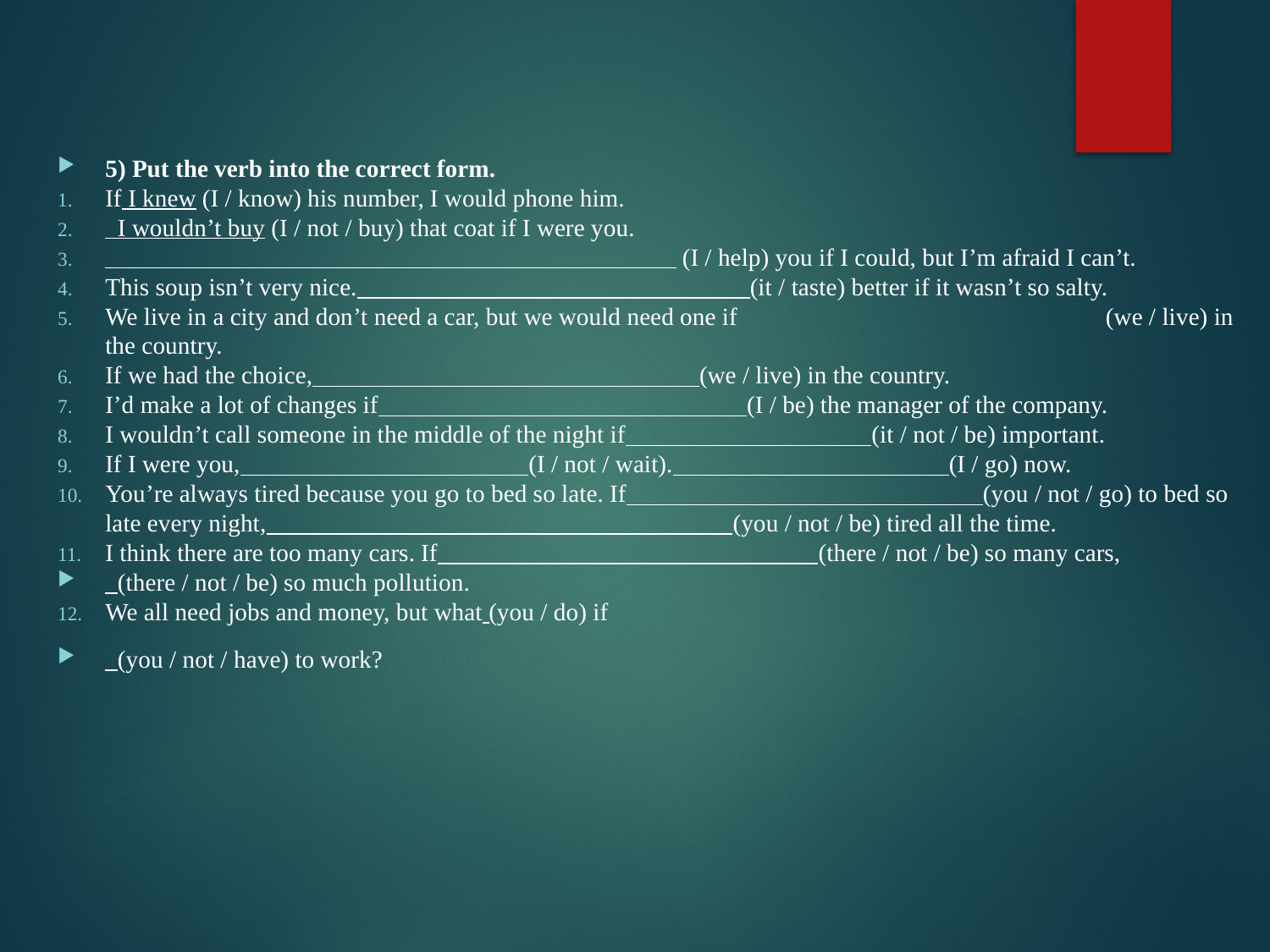

5) Put the verb into the correct form.
If I knew (I / know) his number, I would phone him.
  I wouldn’t buy (I / not / buy) that coat if I were you.
                                                                                              (I / help) you if I could, but I’m afraid I can’t.
This soup isn’t very nice.                                                                (it / taste) better if it wasn’t so salty.
We live in a city and don’t need a car, but we would need one if                                                            (we / live) in the country.
If we had the choice,                                                               (we / live) in the country.
I’d make a lot of changes if                                                            (I / be) the manager of the company.
I wouldn’t call someone in the middle of the night if                                        (it / not / be) important.
If I were you,                                               (I / not / wait).                                             (I / go) now.
You’re always tired because you go to bed so late. If                                                          (you / not / go) to bed so late every night,                                                                            (you / not / be) tired all the time.
I think there are too many cars. If                                                              (there / not / be) so many cars,
  (there / not / be) so much pollution.
We all need jobs and money, but what (you / do) if
  (you / not / have) to work?